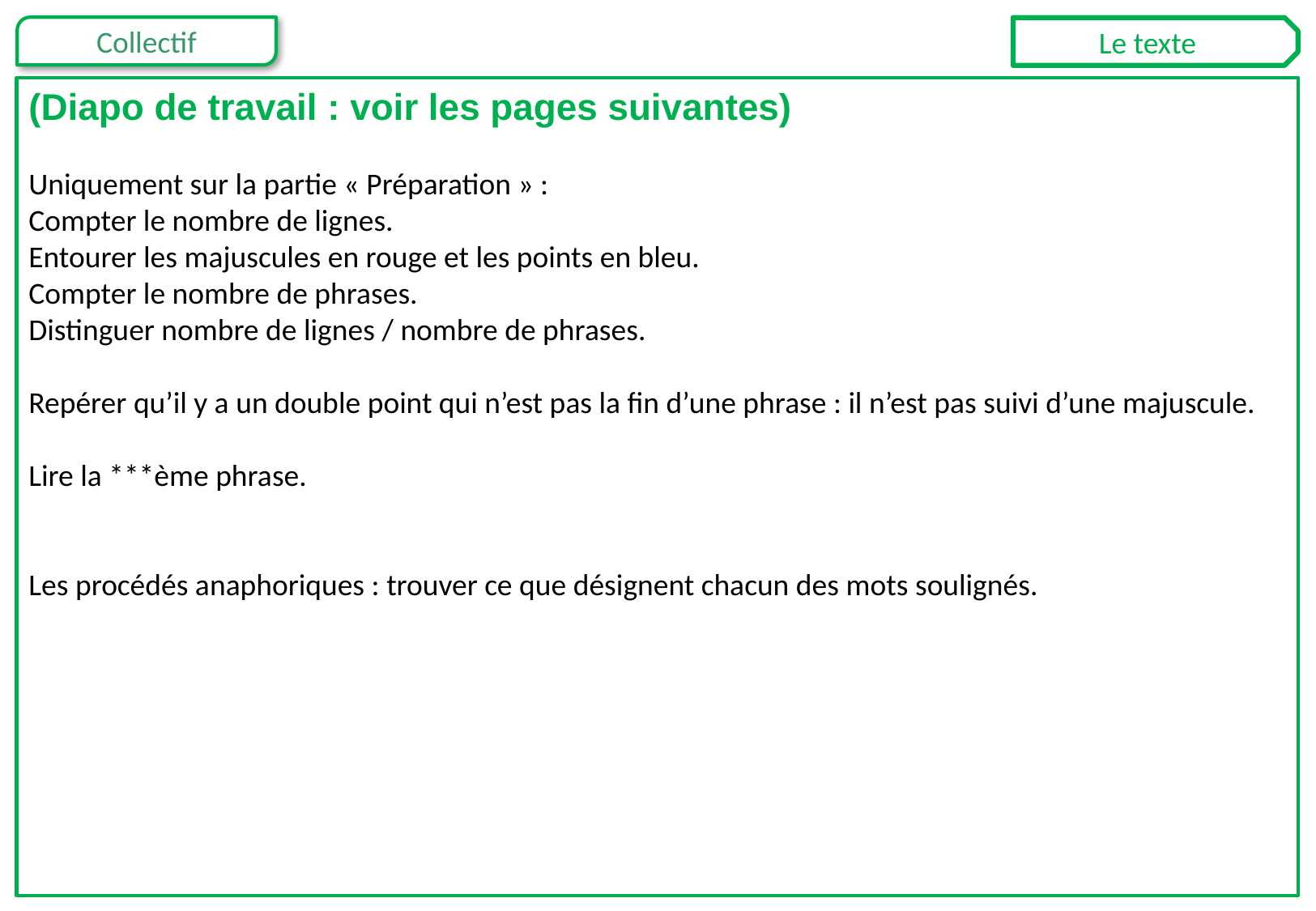

Le texte
(Diapo de travail : voir les pages suivantes)

Uniquement sur la partie « Préparation » :
Compter le nombre de lignes.
Entourer les majuscules en rouge et les points en bleu.
Compter le nombre de phrases.
Distinguer nombre de lignes / nombre de phrases.

Repérer qu’il y a un double point qui n’est pas la fin d’une phrase : il n’est pas suivi d’une majuscule.

Lire la ***ème phrase.

Les procédés anaphoriques : trouver ce que désignent chacun des mots soulignés.